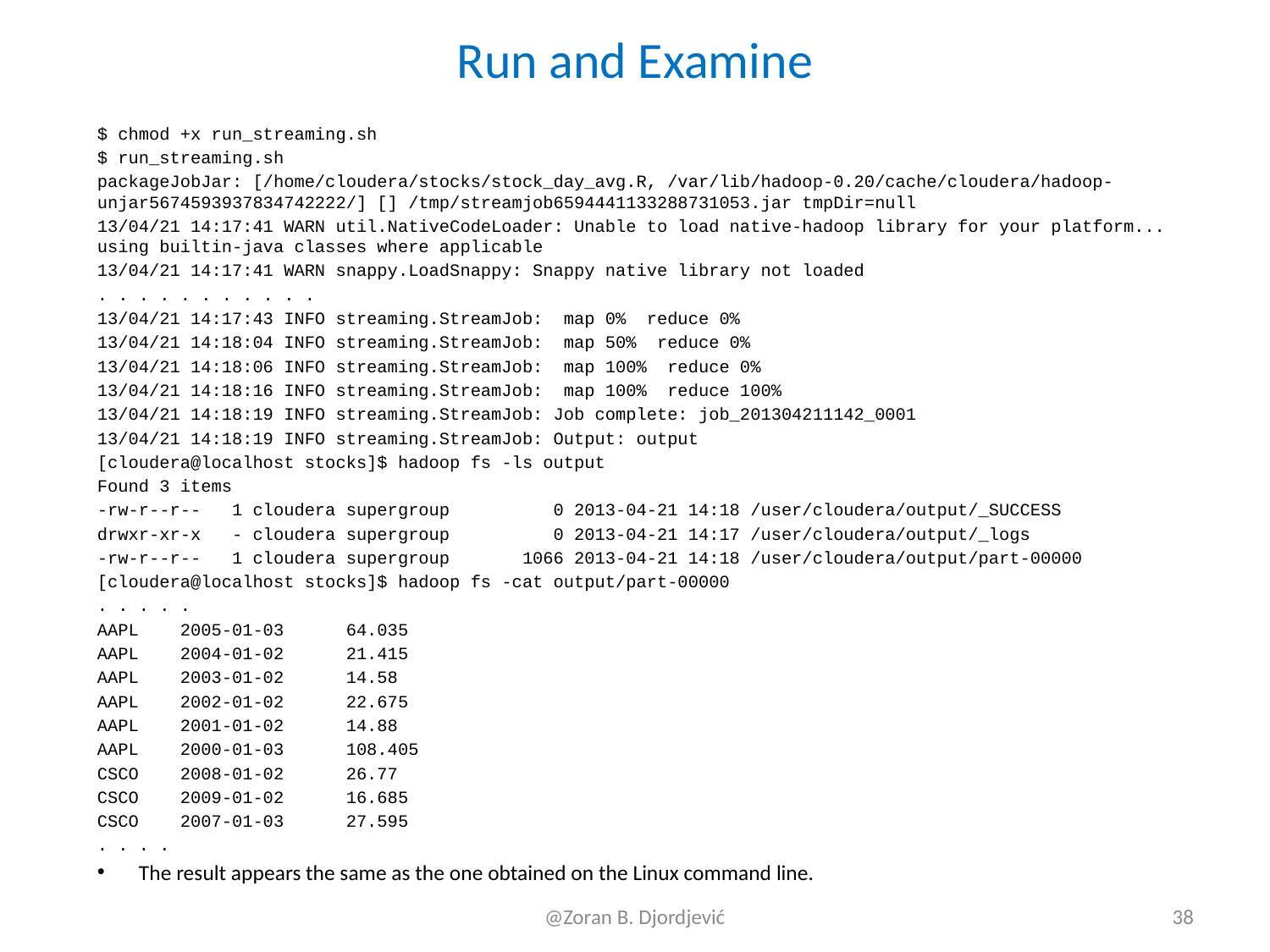

# Run and Examine
$ chmod +x run_streaming.sh
$ run_streaming.sh
packageJobJar: [/home/cloudera/stocks/stock_day_avg.R, /var/lib/hadoop-0.20/cache/cloudera/hadoop-unjar5674593937834742222/] [] /tmp/streamjob6594441133288731053.jar tmpDir=null
13/04/21 14:17:41 WARN util.NativeCodeLoader: Unable to load native-hadoop library for your platform... using builtin-java classes where applicable
13/04/21 14:17:41 WARN snappy.LoadSnappy: Snappy native library not loaded
. . . . . . . . . . .
13/04/21 14:17:43 INFO streaming.StreamJob:  map 0%  reduce 0%
13/04/21 14:18:04 INFO streaming.StreamJob:  map 50%  reduce 0%
13/04/21 14:18:06 INFO streaming.StreamJob:  map 100%  reduce 0%
13/04/21 14:18:16 INFO streaming.StreamJob:  map 100%  reduce 100%
13/04/21 14:18:19 INFO streaming.StreamJob: Job complete: job_201304211142_0001
13/04/21 14:18:19 INFO streaming.StreamJob: Output: output
[cloudera@localhost stocks]$ hadoop fs -ls output
Found 3 items
-rw-r--r--   1 cloudera supergroup          0 2013-04-21 14:18 /user/cloudera/output/_SUCCESS
drwxr-xr-x   - cloudera supergroup          0 2013-04-21 14:17 /user/cloudera/output/_logs
-rw-r--r--   1 cloudera supergroup       1066 2013-04-21 14:18 /user/cloudera/output/part-00000
[cloudera@localhost stocks]$ hadoop fs -cat output/part-00000
. . . . .
AAPL    2005-01-03      64.035
AAPL    2004-01-02      21.415
AAPL    2003-01-02      14.58
AAPL    2002-01-02      22.675
AAPL    2001-01-02      14.88
AAPL    2000-01-03      108.405
CSCO    2008-01-02      26.77
CSCO    2009-01-02      16.685
CSCO    2007-01-03      27.595
. . . .
The result appears the same as the one obtained on the Linux command line.
@Zoran B. Djordjević
38